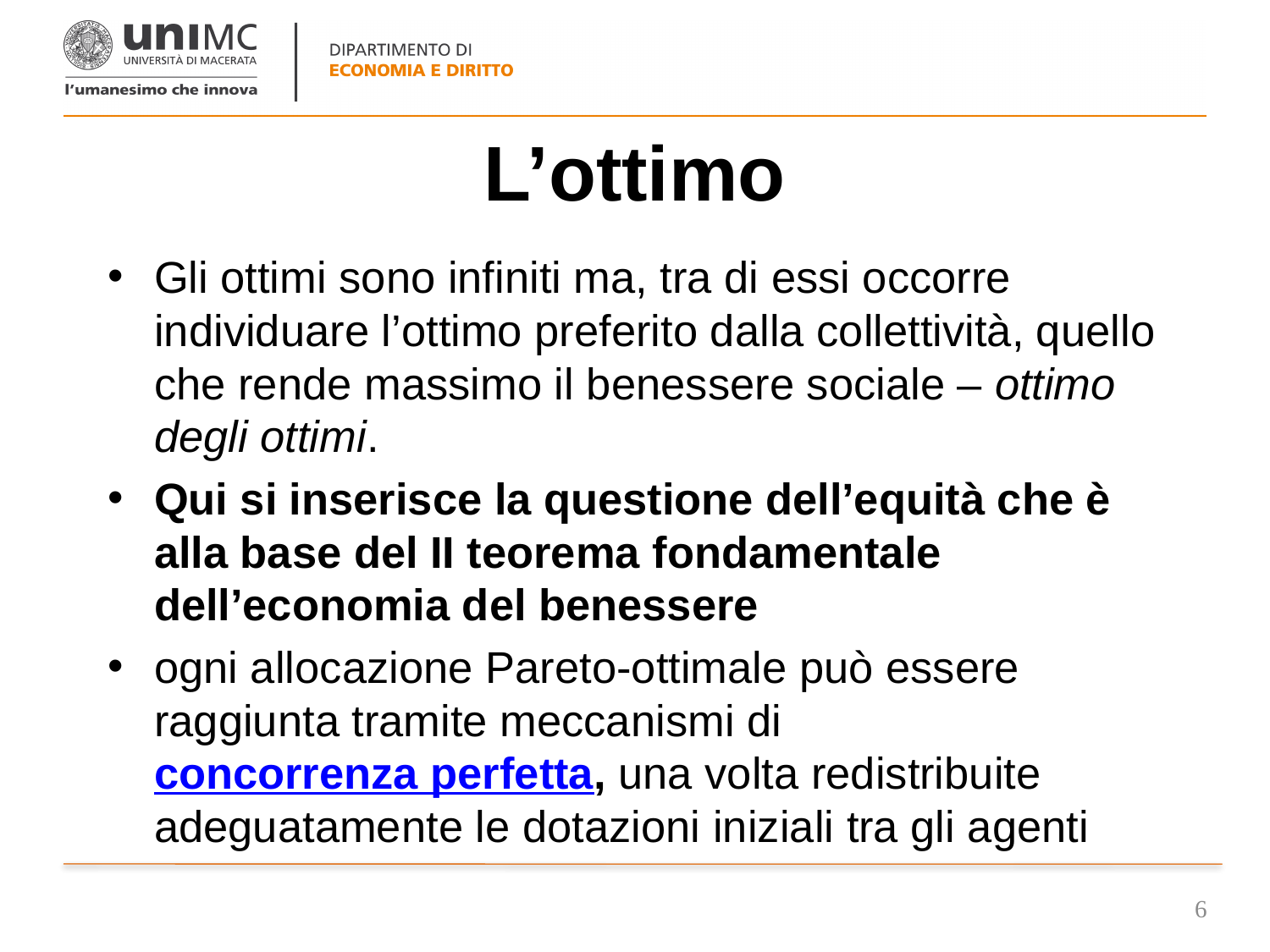

# L’ottimo
Gli ottimi sono infiniti ma, tra di essi occorre individuare l’ottimo preferito dalla collettività, quello che rende massimo il benessere sociale – ottimo degli ottimi.
Qui si inserisce la questione dell’equità che è alla base del II teorema fondamentale dell’economia del benessere
ogni allocazione Pareto-ottimale può essere raggiunta tramite meccanismi di concorrenza perfetta, una volta redistribuite adeguatamente le dotazioni iniziali tra gli agenti
6